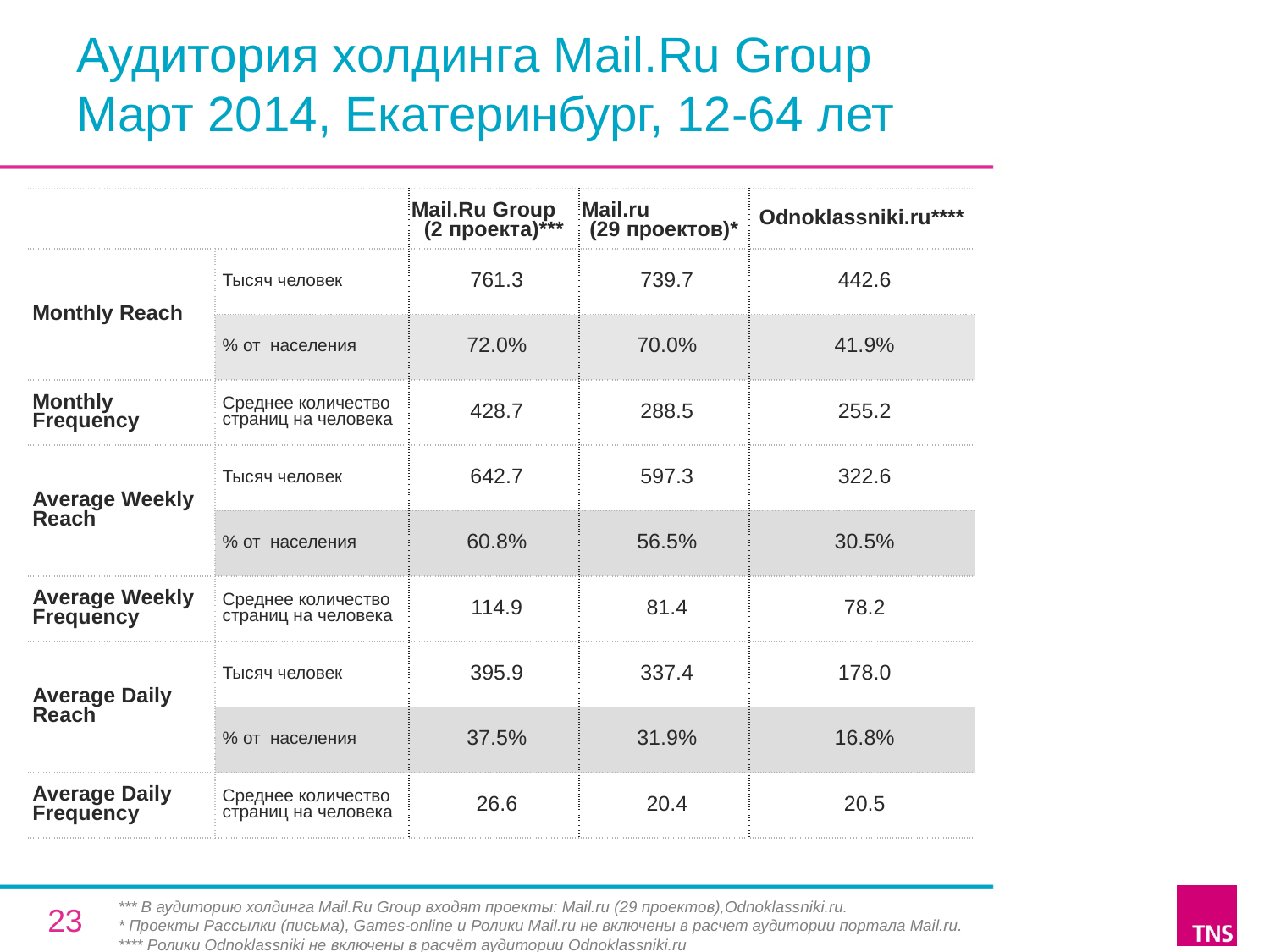

# Аудитория холдинга Mail.Ru Group Март 2014, Екатеринбург, 12-64 лет
|  |  | Mail.Ru Group (2 проекта)\*\*\* | Mail.ru (29 проектов)\* | Odnoklassniki.ru\*\*\*\* |
| --- | --- | --- | --- | --- |
| Monthly Reach | Тысяч человек | 761.3 | 739.7 | 442.6 |
|  | % от населения | 72.0% | 70.0% | 41.9% |
| Monthly Frequency | Среднее количество страниц на человека | 428.7 | 288.5 | 255.2 |
| Average Weekly Reach | Тысяч человек | 642.7 | 597.3 | 322.6 |
|  | % от населения | 60.8% | 56.5% | 30.5% |
| Average Weekly Frequency | Среднее количество страниц на человека | 114.9 | 81.4 | 78.2 |
| Average Daily Reach | Тысяч человек | 395.9 | 337.4 | 178.0 |
|  | % от населения | 37.5% | 31.9% | 16.8% |
| Average Daily Frequency | Среднее количество страниц на человека | 26.6 | 20.4 | 20.5 |
*** В аудиторию холдинга Mail.Ru Group входят проекты: Mail.ru (29 проектов),Odnoklassniki.ru.
* Проекты Рассылки (письма), Games-online и Ролики Mail.ru не включены в расчет аудитории портала Mail.ru.
**** Ролики Odnoklassniki не включены в расчёт аудитории Odnoklassniki.ru
23